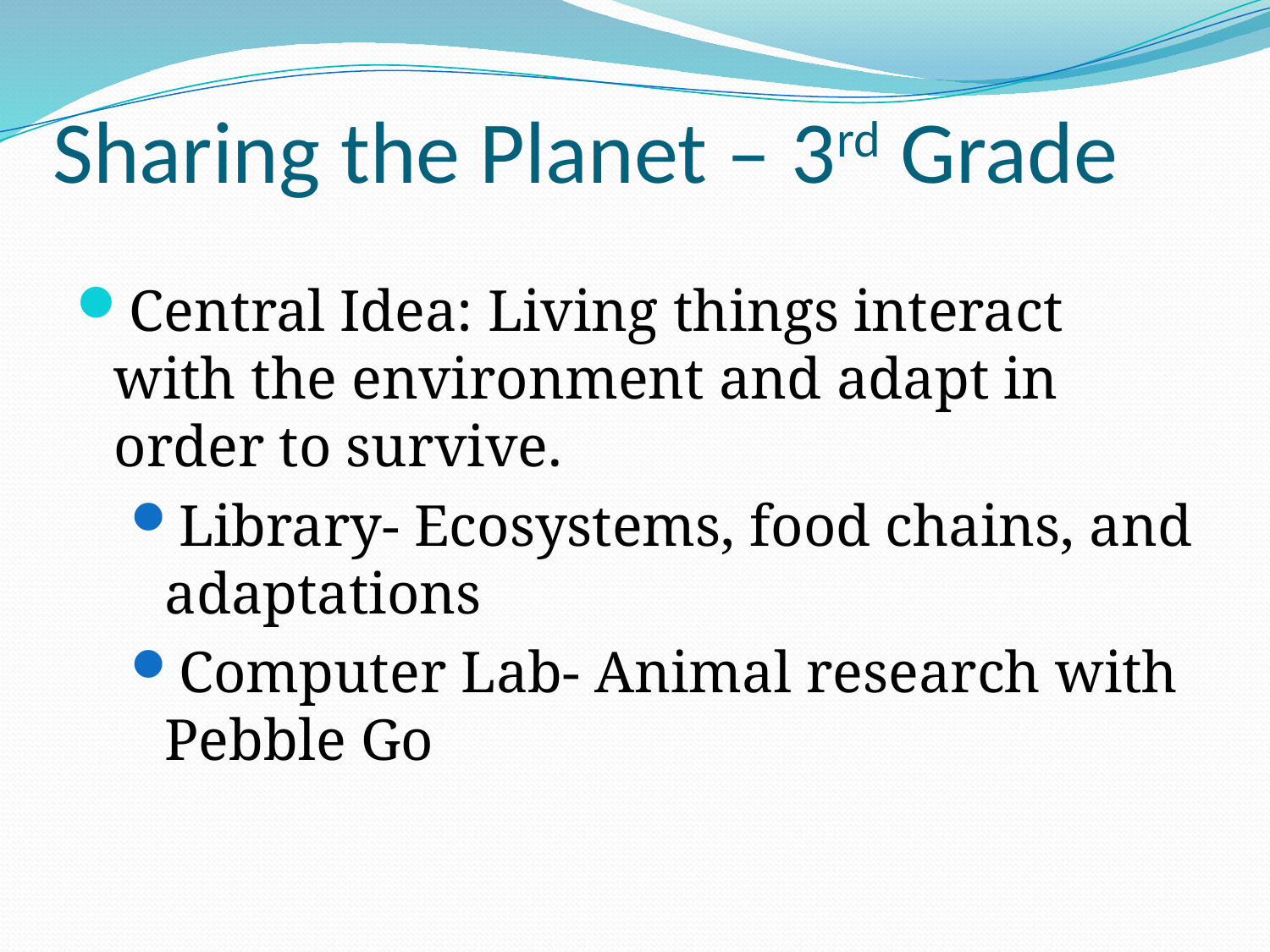

# Sharing the Planet – 3rd Grade
Central Idea: Living things interact with the environment and adapt in order to survive.
Library- Ecosystems, food chains, and adaptations
Computer Lab- Animal research with Pebble Go